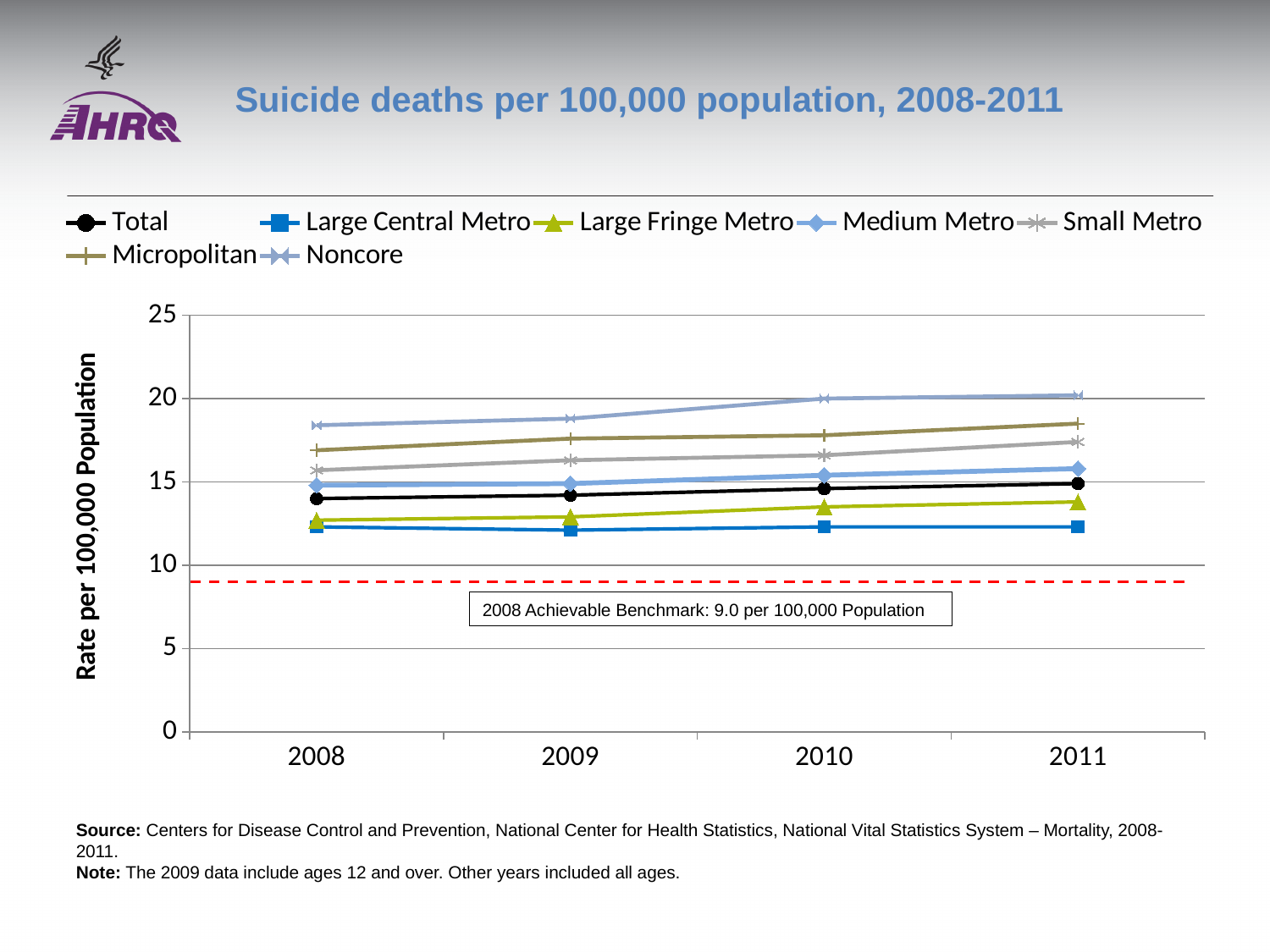

# Suicide deaths per 100,000 population, 2008-2011

### Chart

| Category | Total | Large Central Metro | Large Fringe Metro | Medium Metro | Small Metro | Micropolitan | Noncore |
|---|---|---|---|---|---|---|---|
| 2008 | 14.0 | 12.3 | 12.7 | 14.8 | 15.7 | 16.9 | 18.4 |
| 2009 | 14.2 | 12.1 | 12.9 | 14.9 | 16.3 | 17.6 | 18.8 |
| 2010 | 14.6 | 12.3 | 13.5 | 15.4 | 16.6 | 17.8 | 20.0 |
| 2011 | 14.9 | 12.3 | 13.8 | 15.8 | 17.4 | 18.5 | 20.2 |
2008 Achievable Benchmark: 9.0 per 100,000 Population
Source: Centers for Disease Control and Prevention, National Center for Health Statistics, National Vital Statistics System – Mortality, 2008-2011.
Note: The 2009 data include ages 12 and over. Other years included all ages.